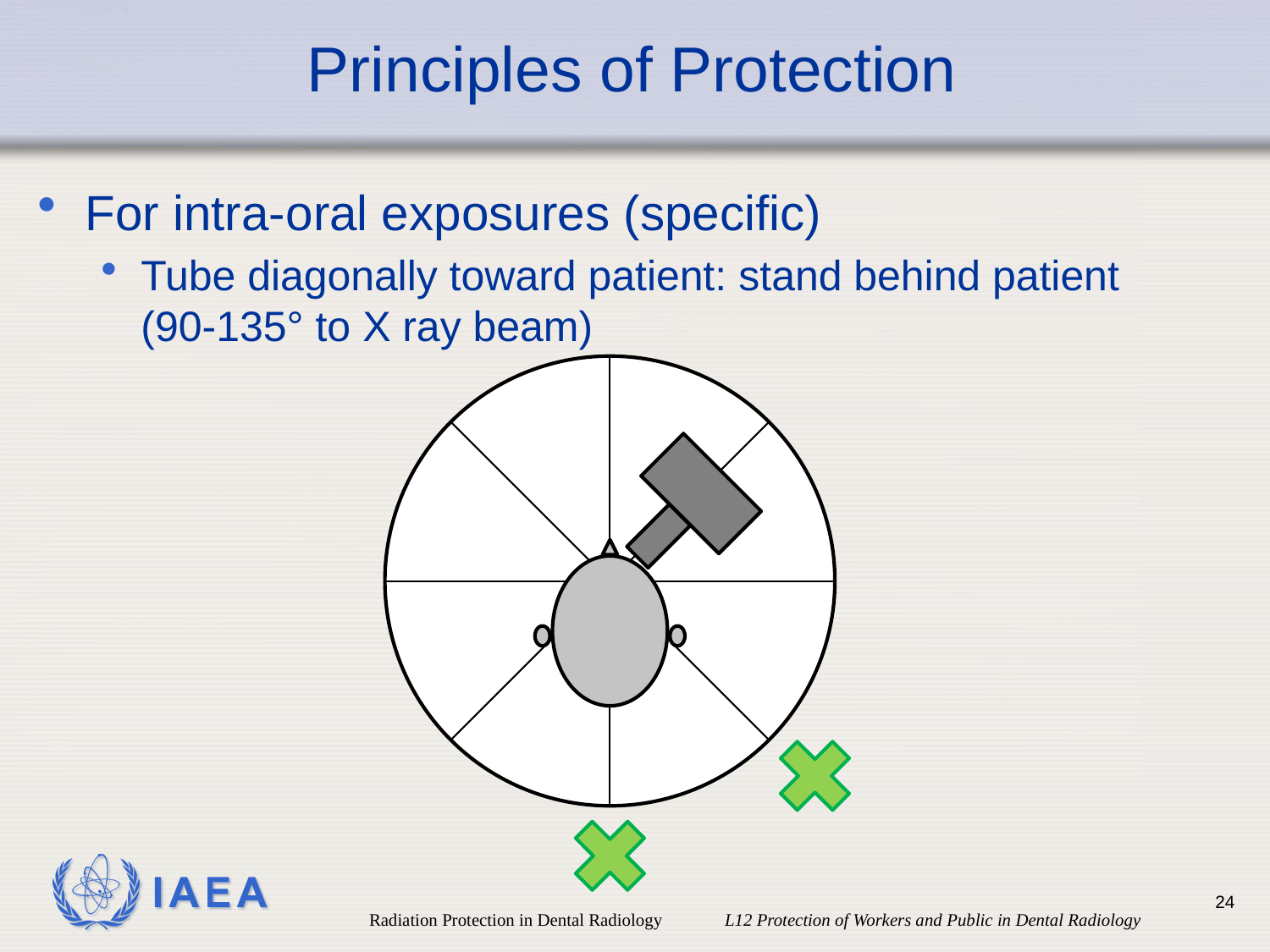

# Principles of Protection
For intra-oral exposures (specific)
Tube diagonally toward patient: stand behind patient
(90-135° to X ray beam)

24
Radiation Protection in Dental Radiology              L12 Protection of Workers and Public in Dental Radiology